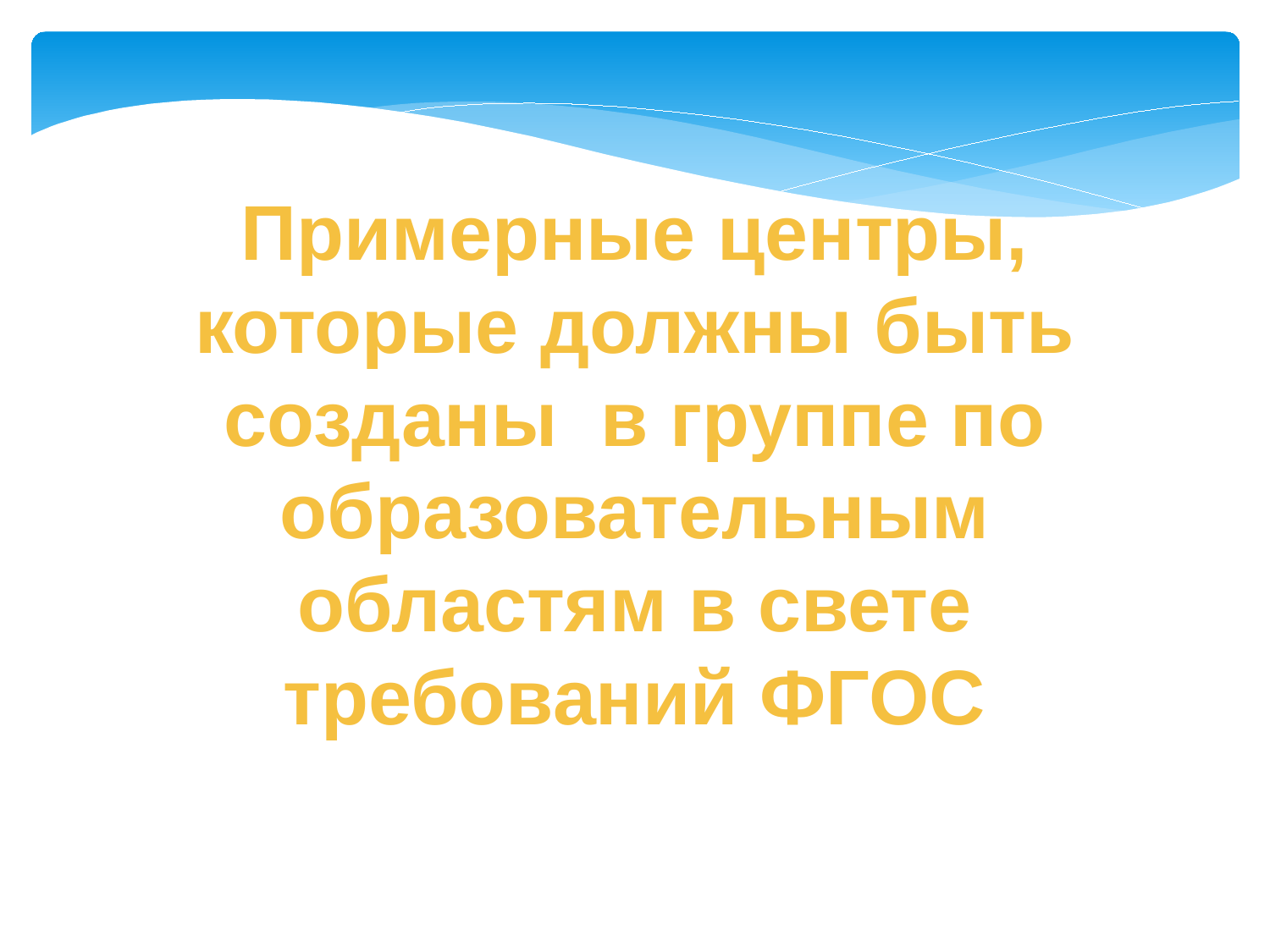

Примерные центры, которые должны быть созданы  в группе по образовательным областям в свете требований ФГОС